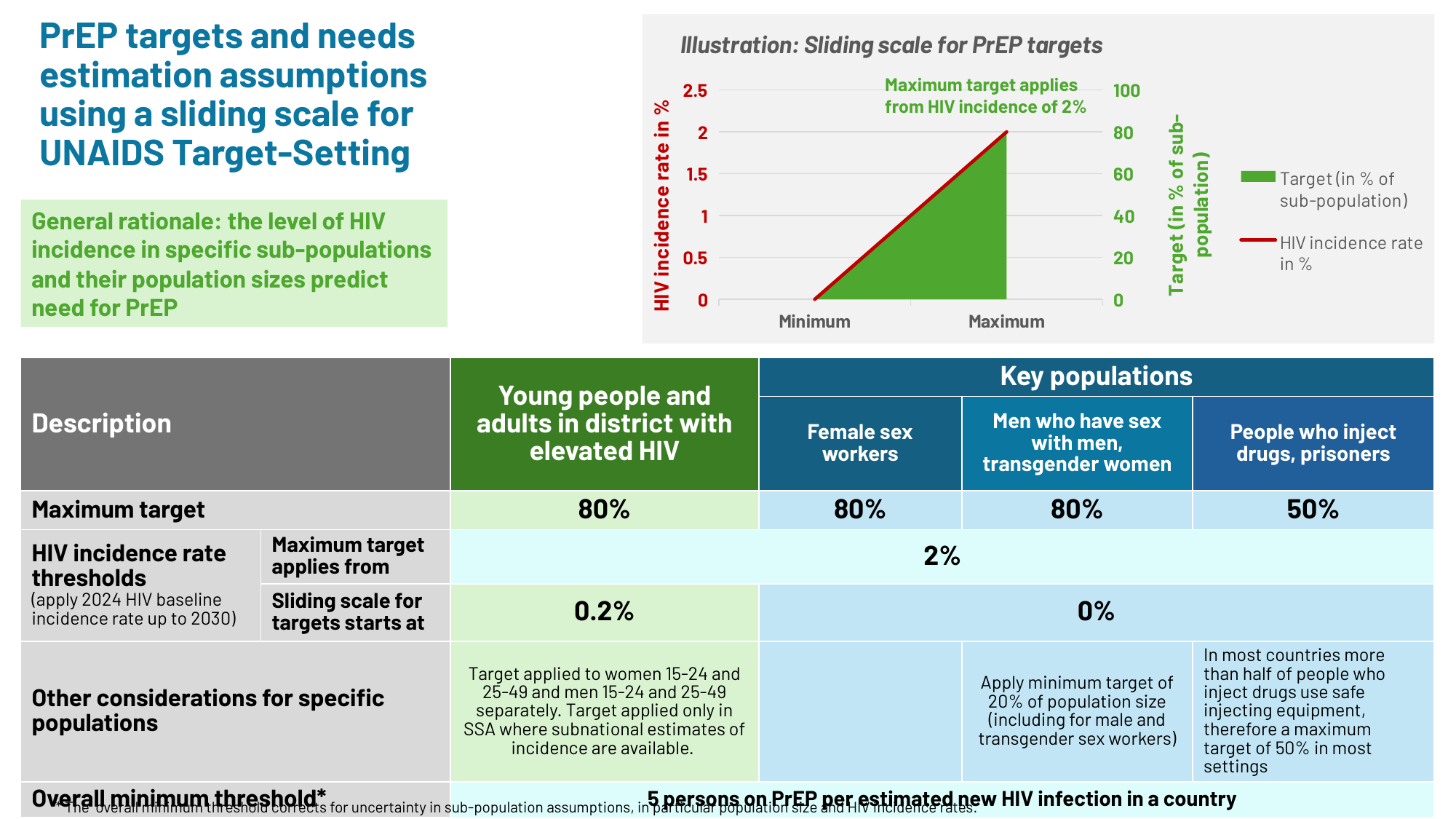

### Chart: Illustration: Sliding scale for PrEP targets

| Category | Target (in % of sub-population) | HIV incidence rate in % |
|---|---|---|
| Minimum | 0.0 | 0.0 |
| Maximum | 80.0 | 2.0 |
# PrEP targets and needs estimation assumptions using a sliding scale for UNAIDS Target-Setting
Maximum target applies from HIV incidence of 2%
General rationale: the level of HIV incidence in specific sub-populations and their population sizes predict need for PrEP
| Description |  | Young people and adults in district with elevated HIV | Key populations |  |  |
| --- | --- | --- | --- | --- | --- |
|  |  |  | Female sex workers | Men who have sex with men, transgender women | People who inject drugs, prisoners |
| Maximum target |  | 80% | 80% | 80% | 50% |
| HIV incidence rate thresholds (apply 2024 HIV baseline incidence rate up to 2030) | Maximum target applies from | 2% |  |  |  |
|  | Sliding scale for targets starts at | 0.2% | 0% |  |  |
| Other considerations for specific populations |  | Target applied to women 15-24 and 25-49 and men 15-24 and 25-49 separately. Target applied only in SSA where subnational estimates of incidence are available. |  | Apply minimum target of 20% of population size (including for male and transgender sex workers) | In most countries more than half of people who inject drugs use safe injecting equipment, therefore a maximum target of 50% in most settings |
| Overall minimum threshold\* |  | 5 persons on PrEP per estimated new HIV infection in a country |  |  |  |
* The  overall minimum threshold corrects for uncertainty in sub-population assumptions, in particular population size and HIV incidence rates.